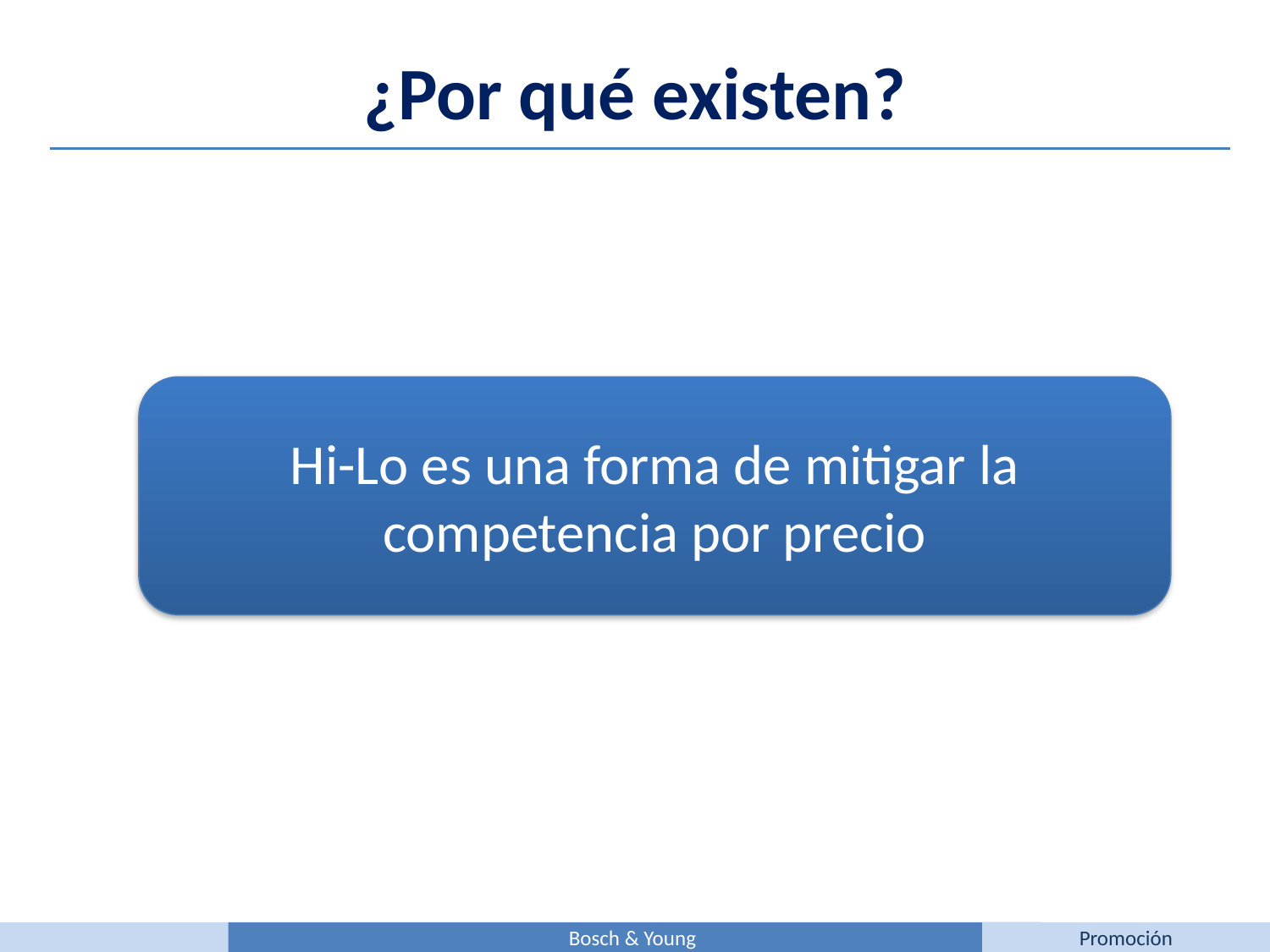

¿Por qué existen?
Hi-Lo es una forma de mitigar la competencia por precio

Bosch & Young
Promoción